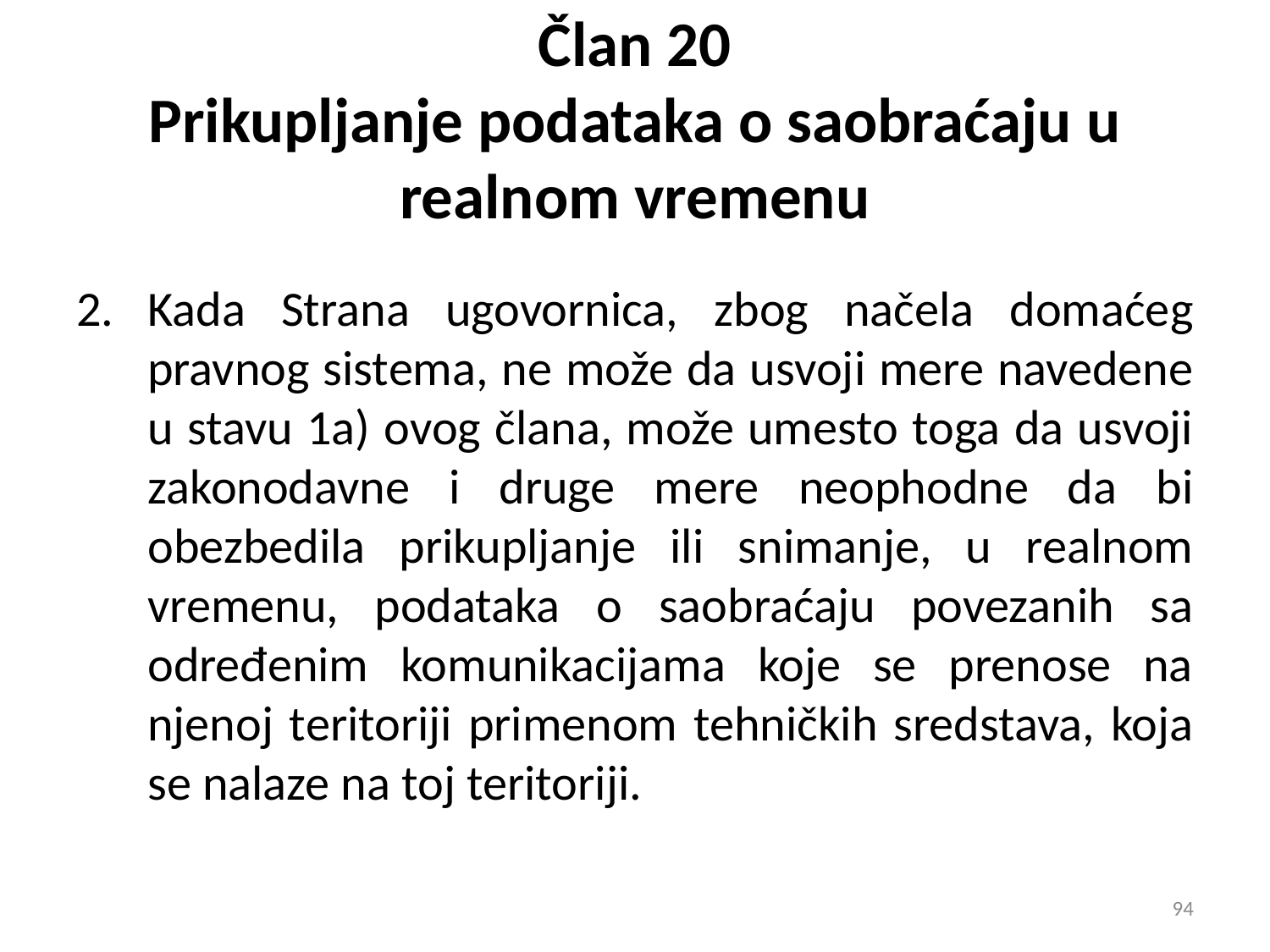

# Član 20 Prikupljanje podataka o saobraćaju u realnom vremenu
Kada Strana ugovornica, zbog načela domaćeg pravnog sistema, ne može da usvoji mere navedene u stavu 1a) ovog člana, može umesto toga da usvoji zakonodavne i druge mere neophodne da bi obezbedila prikupljanje ili snimanje, u realnom vremenu, podataka o saobraćaju povezanih sa određenim komunikacijama koje se prenose na njenoj teritoriji primenom tehničkih sredstava, koja se nalaze na toj teritoriji.
94